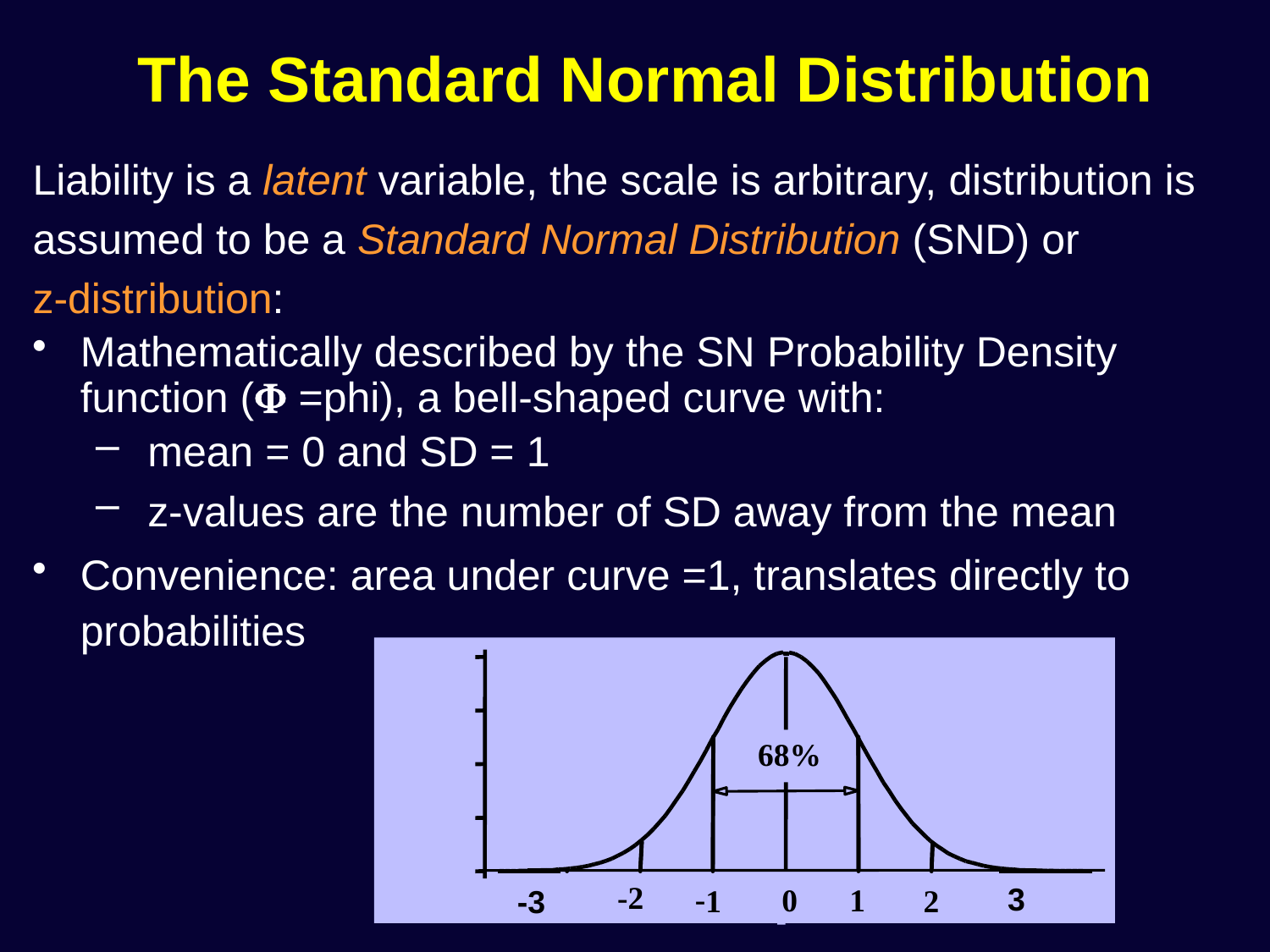

# The Standard Normal Distribution
Liability is a latent variable, the scale is arbitrary, distribution is
assumed to be a Standard Normal Distribution (SND) or
z-distribution:
Mathematically described by the SN Probability Density function (Φ =phi), a bell-shaped curve with:
 mean = 0 and SD = 1
 z-values are the number of SD away from the mean
Convenience: area under curve =1, translates directly to probabilities

68%

-2
3
-
0
1
1
2
-3